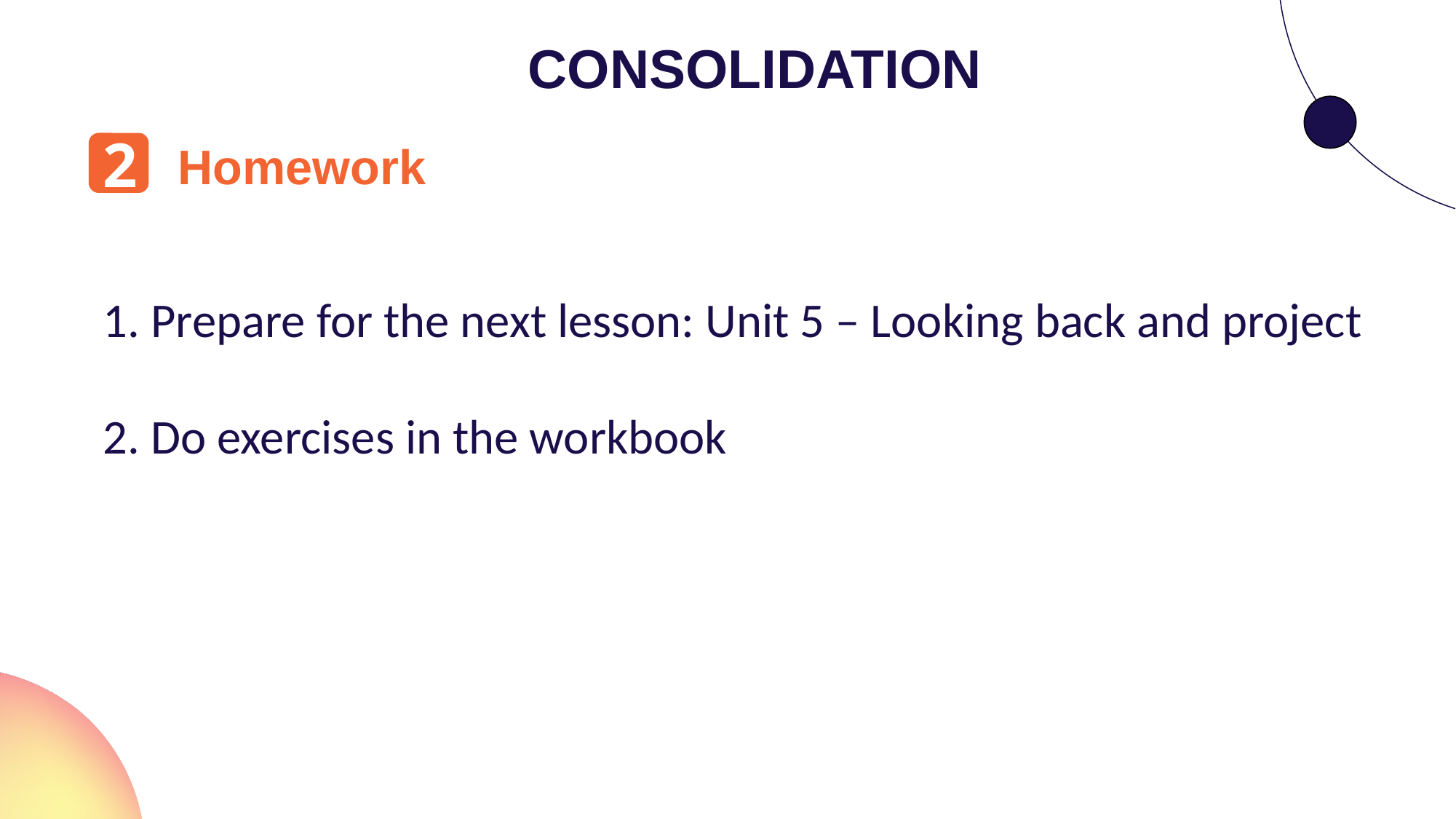

CONSOLIDATION
2
Homework

1. Prepare for the next lesson: Unit 5 – Looking back and project
2. Do exercises in the workbook